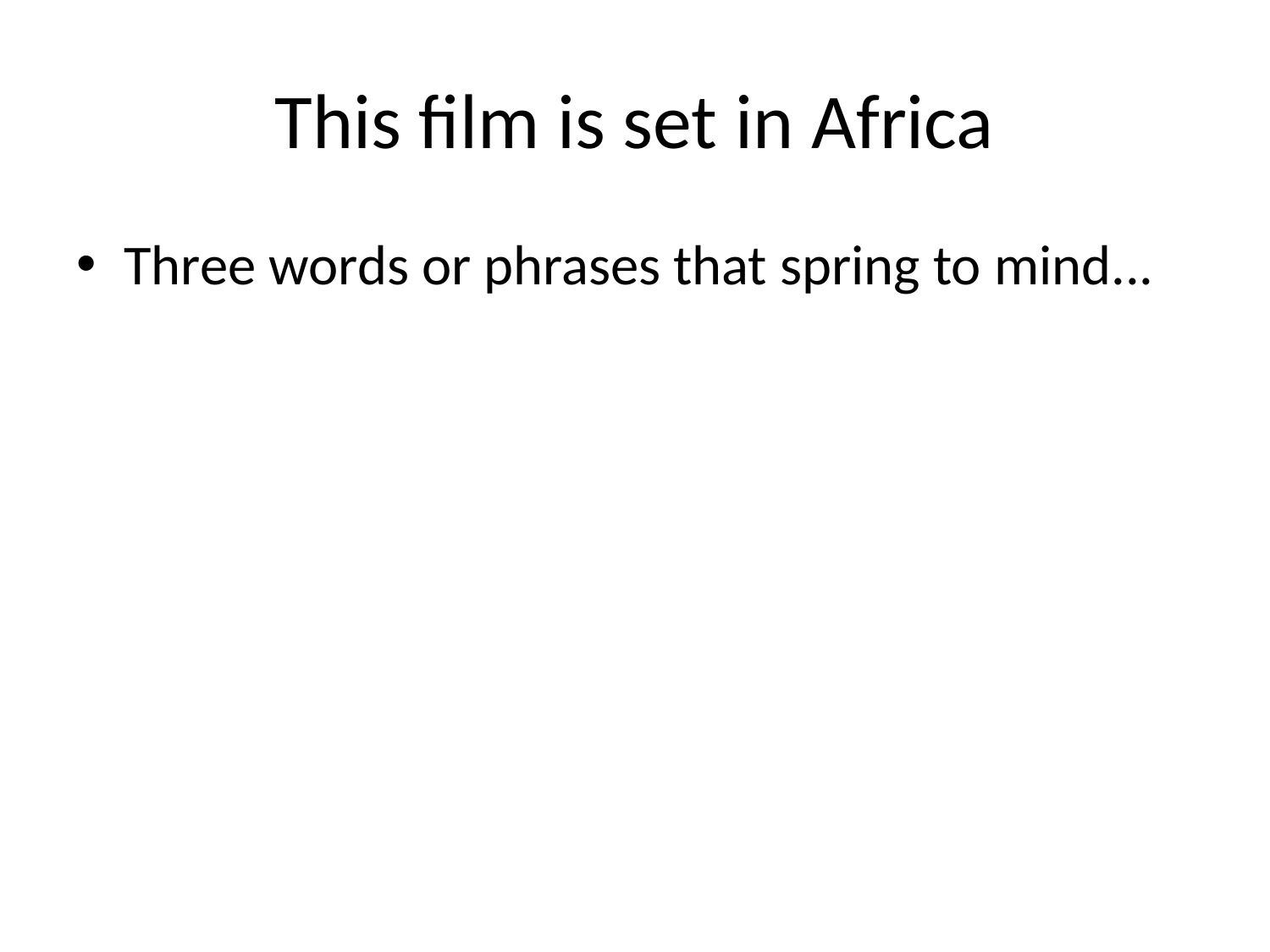

# This film is set in Africa
Three words or phrases that spring to mind...